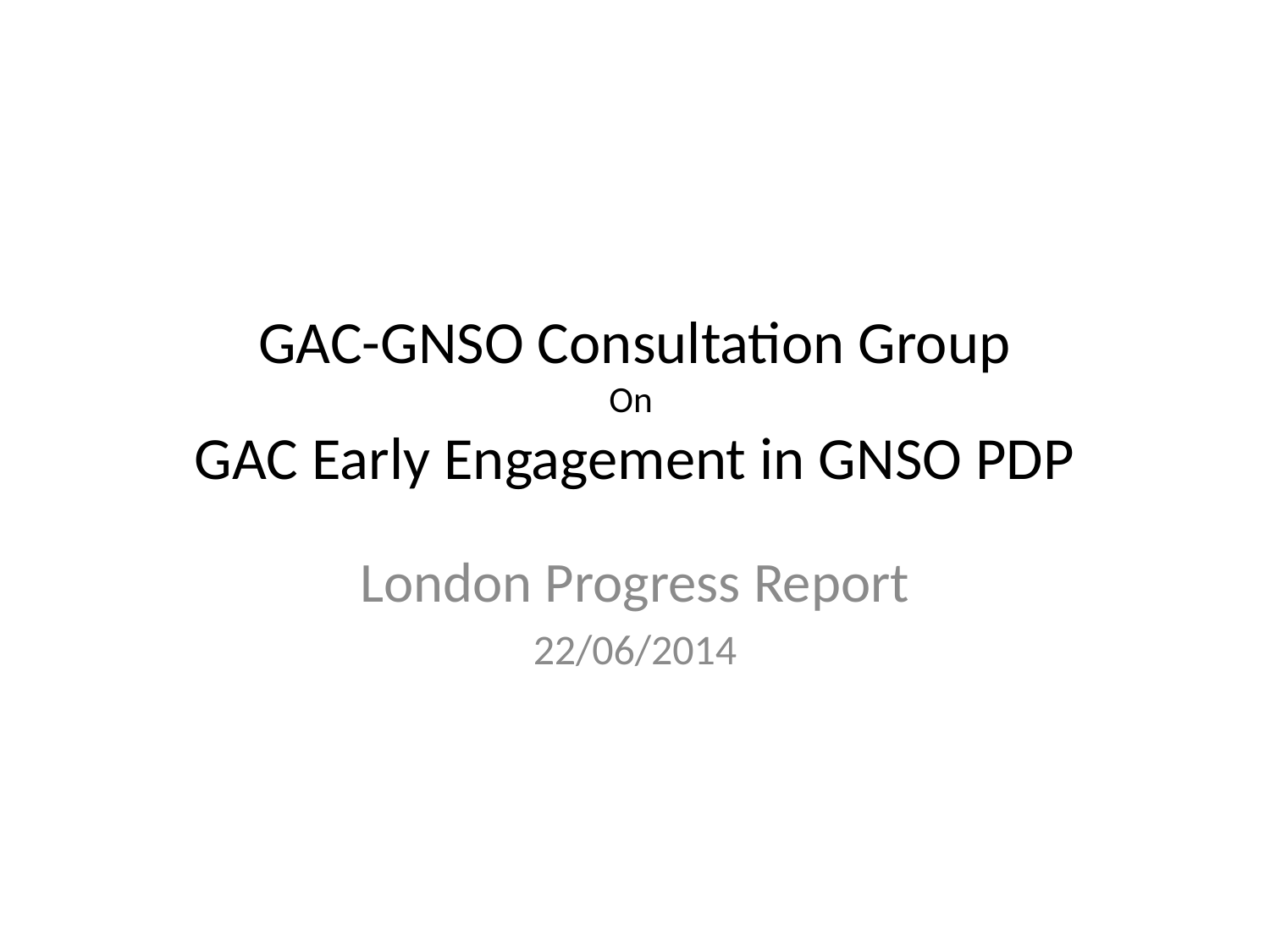

# GAC-GNSO Consultation Group On GAC Early Engagement in GNSO PDP
London Progress Report
22/06/2014